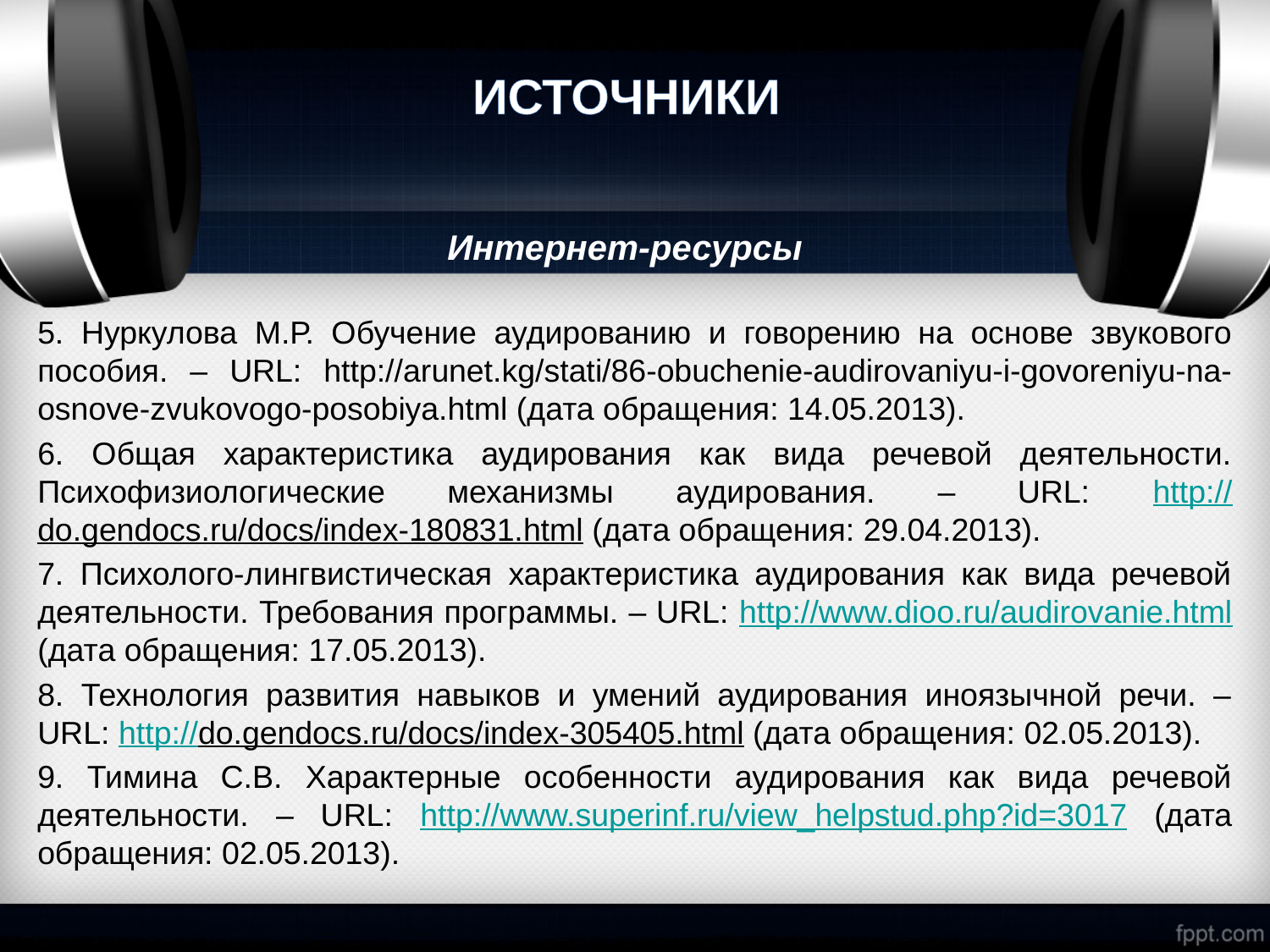

# ИСТОЧНИКИ
Интернет-ресурсы
5. Нуркулова М.Р. Обучение аудированию и говорению на основе звукового пособия. – URL: http://arunet.kg/stati/86-obuchenie-audirovaniyu-i-govoreniyu-na-osnove-zvukovogo-posobiya.html (дата обращения: 14.05.2013).
6. Общая характеристика аудирования как вида речевой деятельности. Психофизиологические механизмы аудирования. – URL: http://do.gendocs.ru/docs/index-180831.html (дата обращения: 29.04.2013).
7. Психолого-лингвистическая характеристика аудирования как вида речевой деятельности. Требования программы. – URL: http://www.dioo.ru/audirovanie.html (дата обращения: 17.05.2013).
8. Технология развития навыков и умений аудирования иноязычной речи. – URL: http://do.gendocs.ru/docs/index-305405.html (дата обращения: 02.05.2013).
9. Тимина С.В. Характерные особенности аудирования как вида речевой деятельности. – URL: http://www.superinf.ru/view_helpstud.php?id=3017 (дата обращения: 02.05.2013).